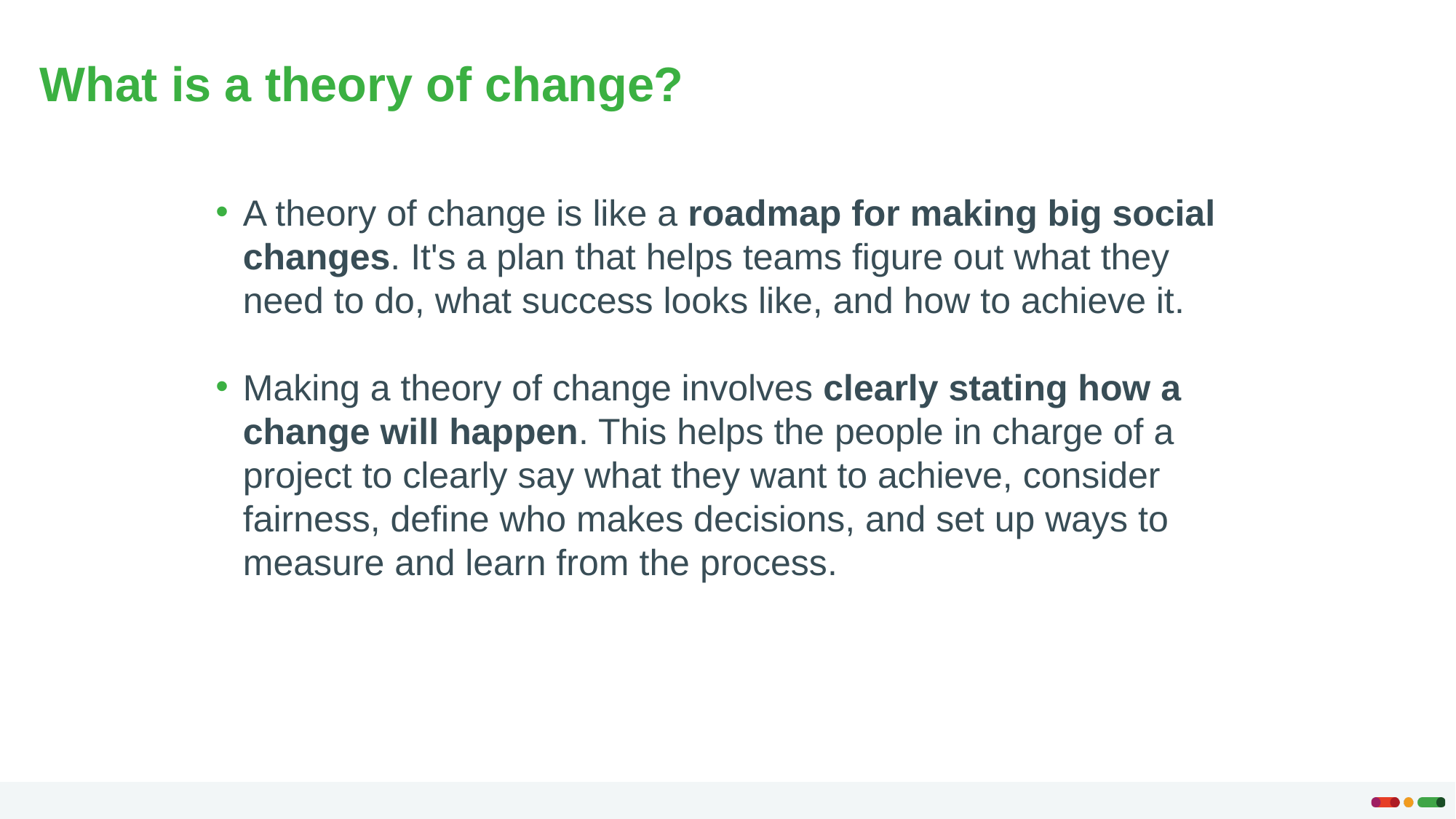

What is a theory of change?
A theory of change is like a roadmap for making big social changes. It's a plan that helps teams figure out what they need to do, what success looks like, and how to achieve it.

Making a theory of change involves clearly stating how a change will happen. This helps the people in charge of a project to clearly say what they want to achieve, consider fairness, define who makes decisions, and set up ways to measure and learn from the process.